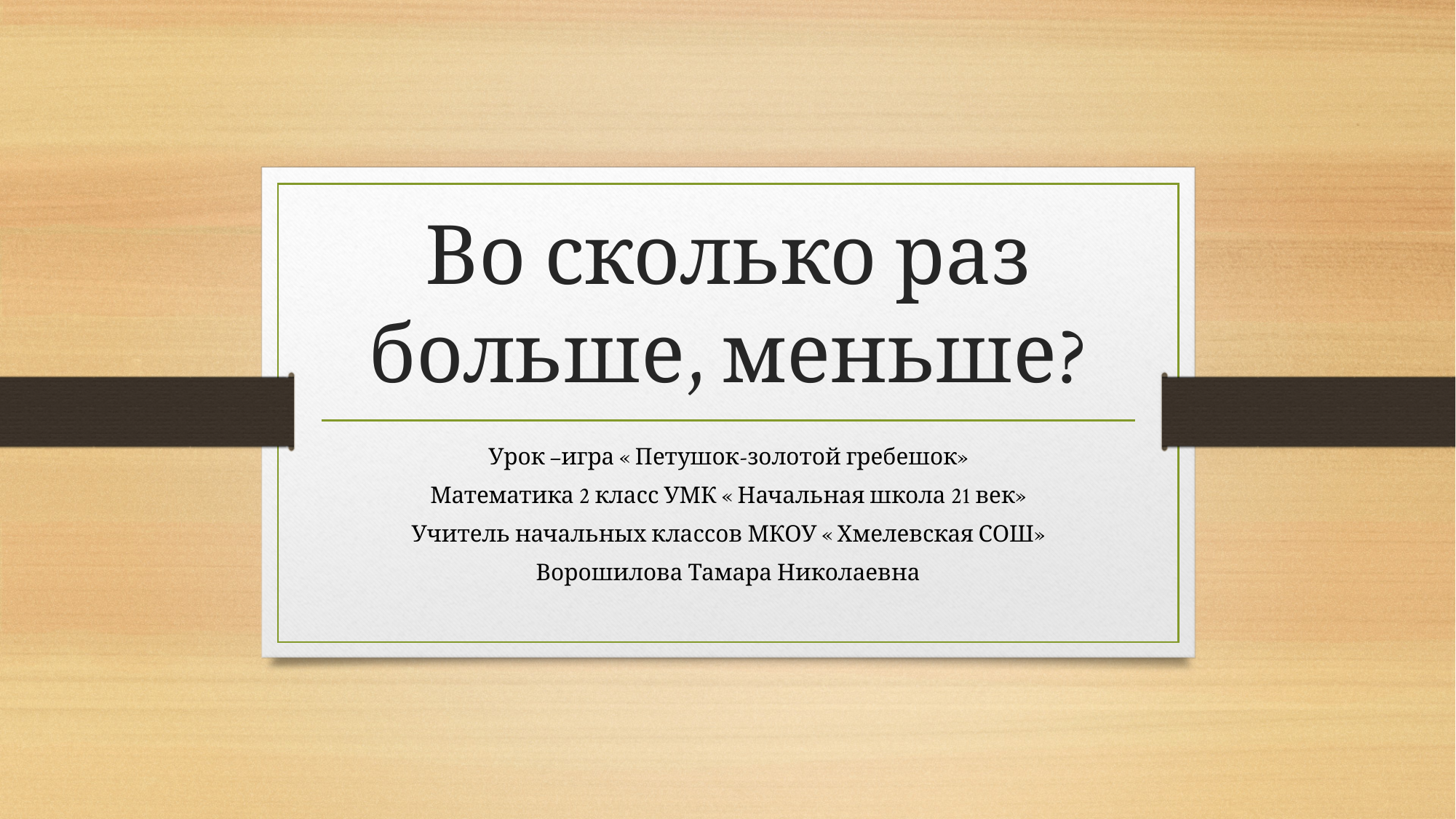

# Во сколько раз больше, меньше?
Урок –игра « Петушок-золотой гребешок»
Математика 2 класс УМК « Начальная школа 21 век»
Учитель начальных классов МКОУ « Хмелевская СОШ»
Ворошилова Тамара Николаевна